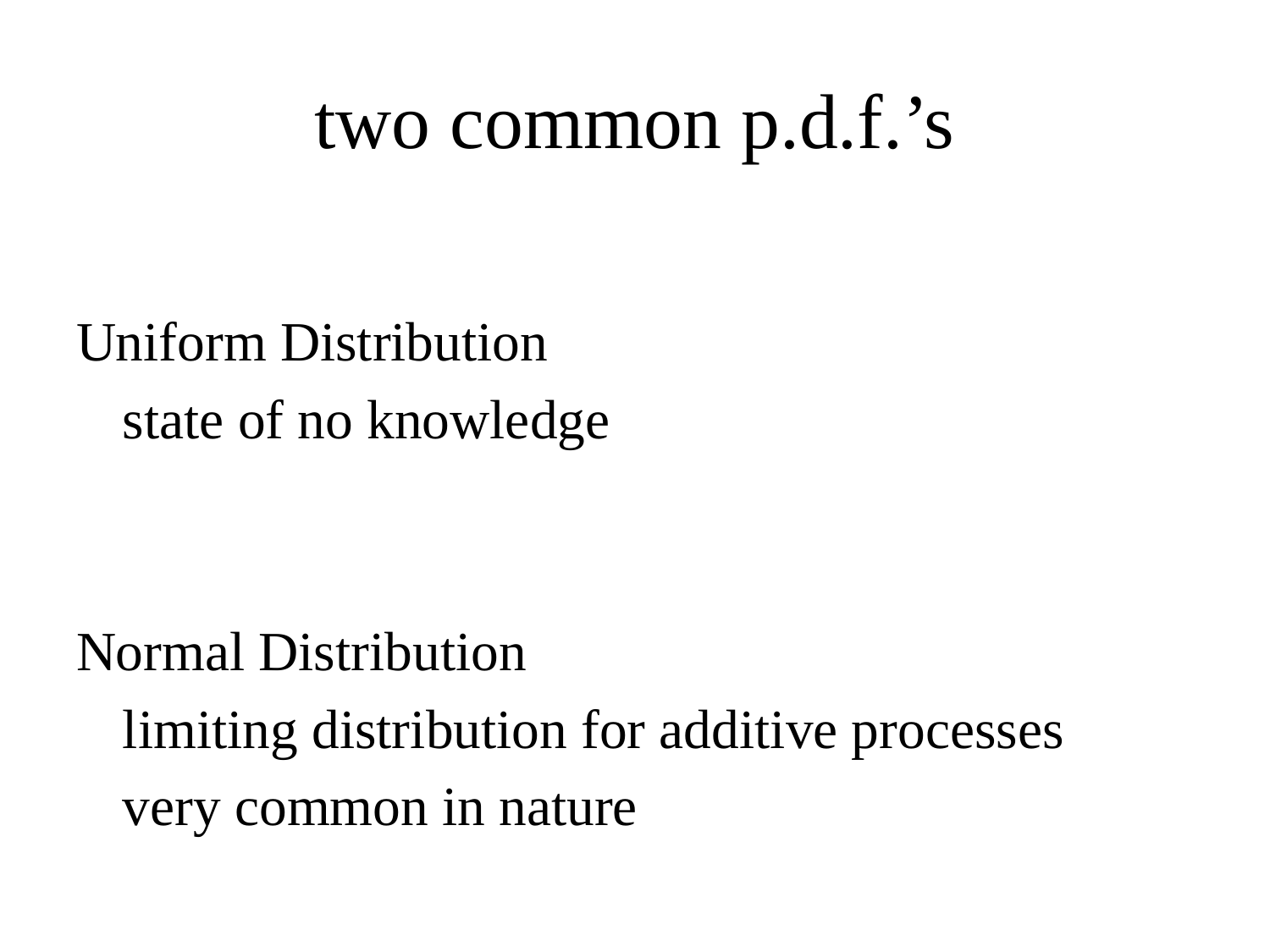

# two common p.d.f.’s

Uniform Distribution
		state of no knowledge

Normal Distribution
		limiting distribution for additive processes
		very common in nature